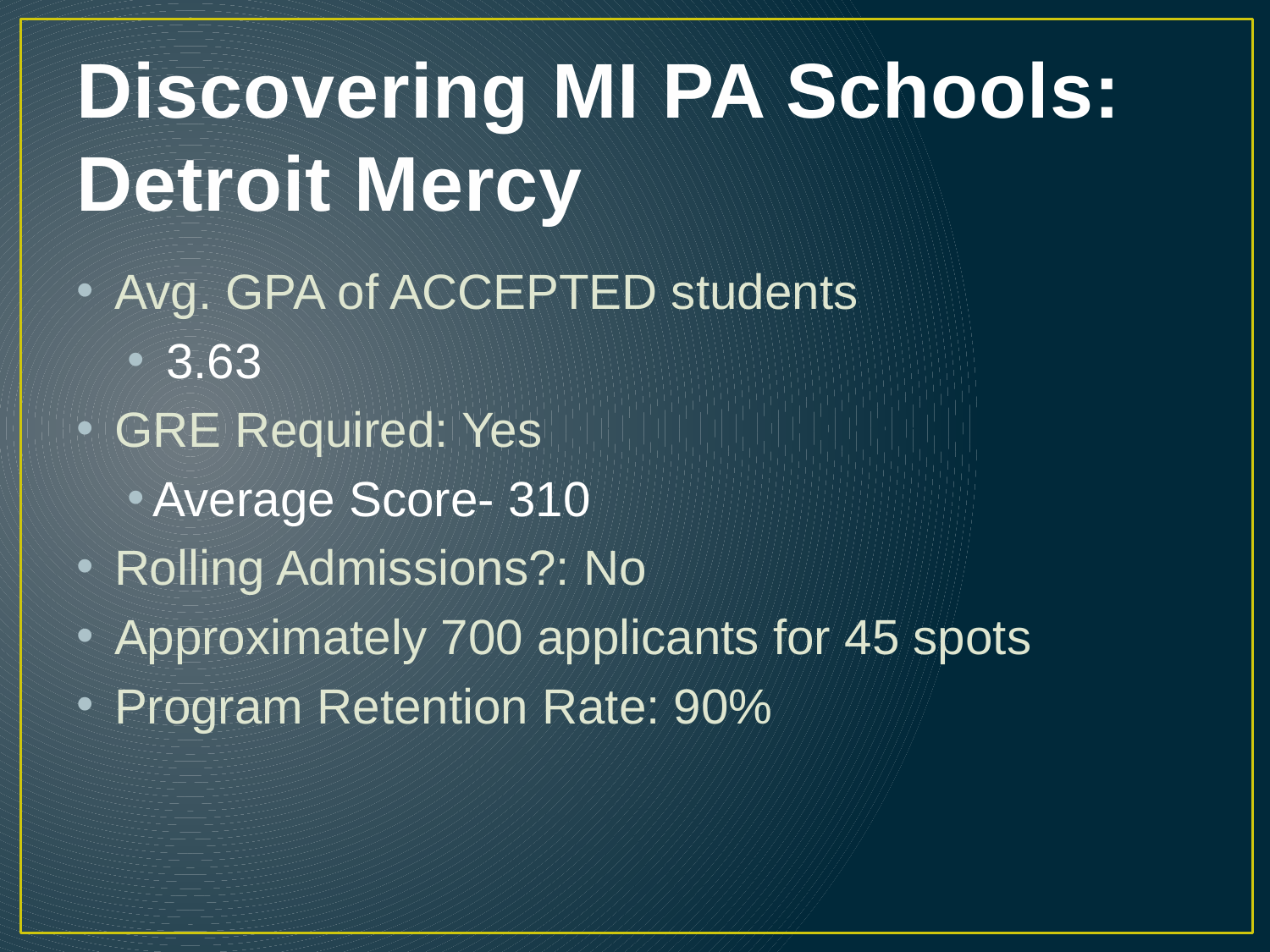

# Discovering MI PA Schools: Detroit Mercy
Avg. GPA of ACCEPTED students
 3.63
GRE Required: Yes
Average Score- 310
Rolling Admissions?: No
Approximately 700 applicants for 45 spots
Program Retention Rate: 90%